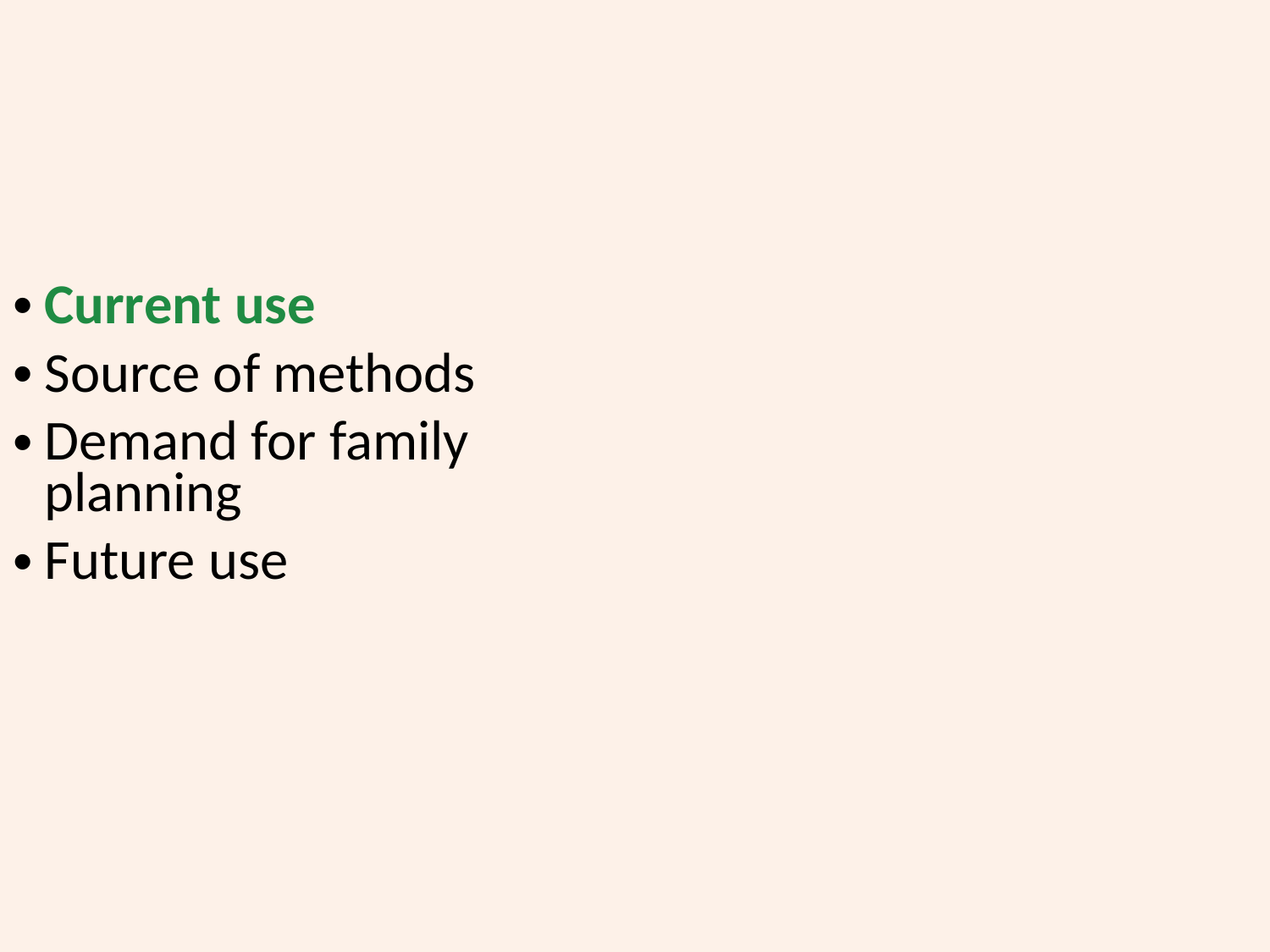

Current use
Source of methods
Demand for family planning
Future use